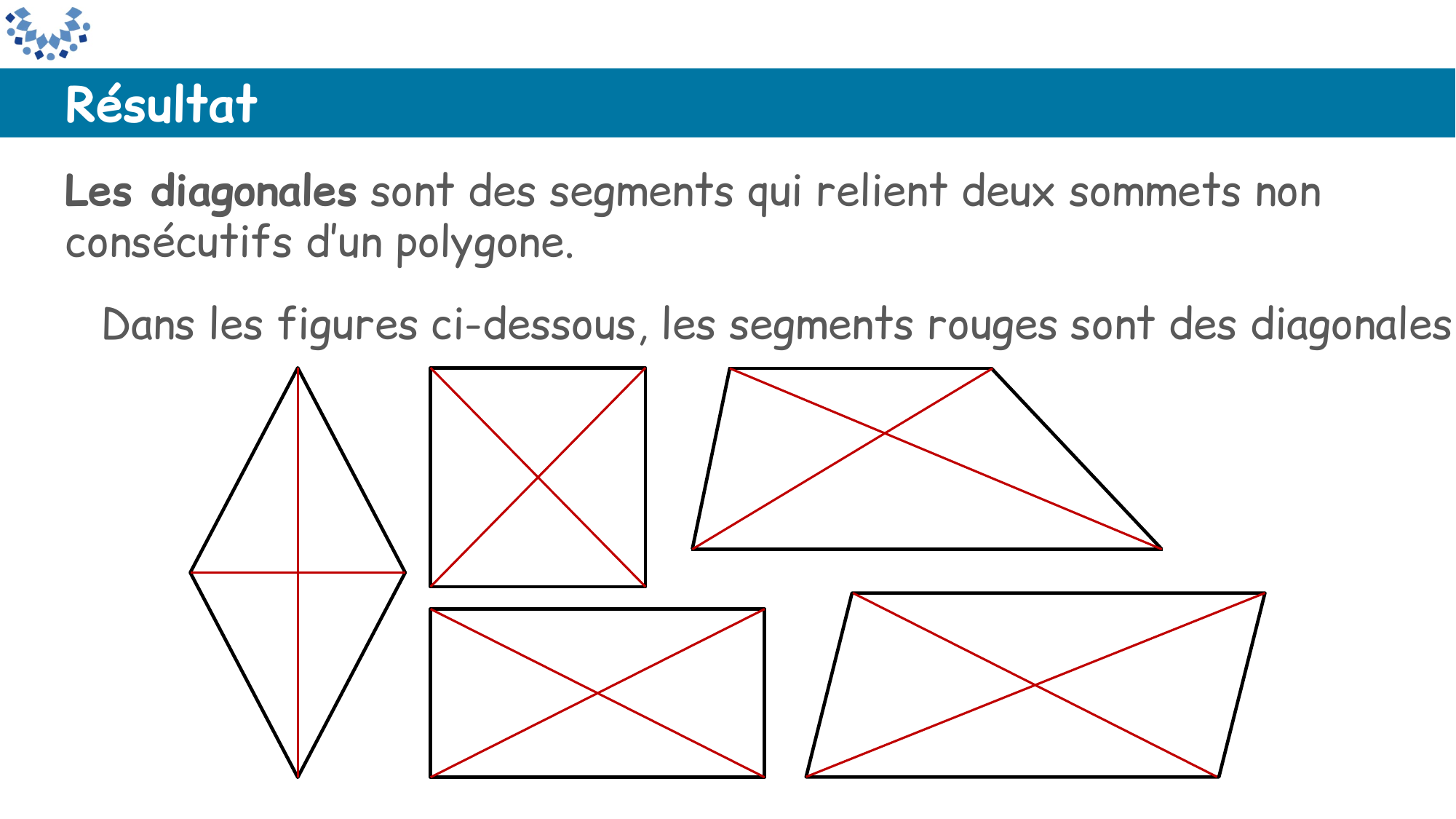

Résultat
Les diagonales sont des segments qui relient deux sommets non consécutifs d’un polygone.
Dans les figures ci-dessous, les segments rouges sont des diagonales.